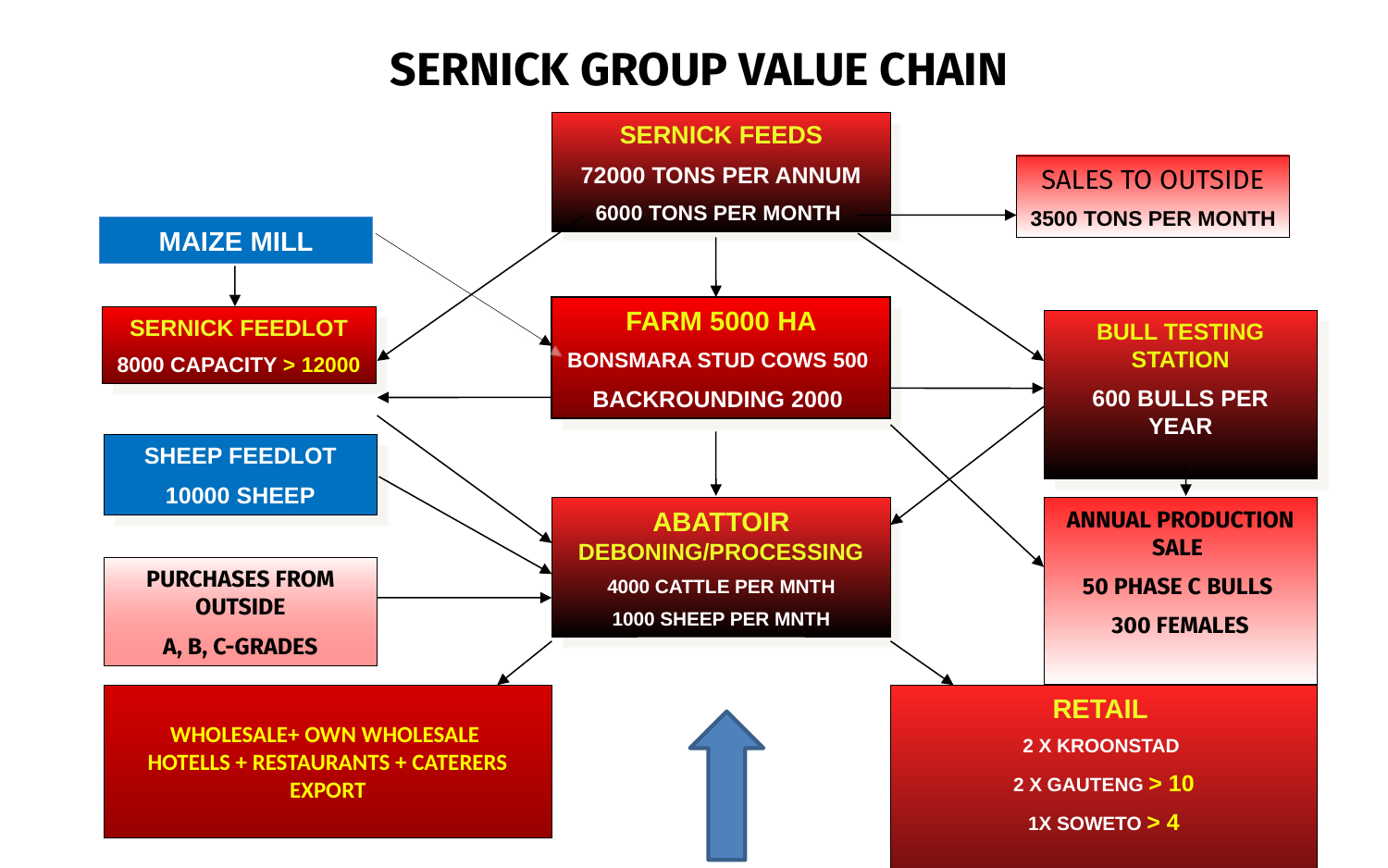

SERNICK GROUP VALUE CHAIN
SERNICK FEEDS
72000 TONS PER ANNUM
6000 TONS PER MONTH
SALES TO OUTSIDE
3500 TONS PER MONTH

MAIZE MILL

FARM 5000 HA
BONSMARA STUD COWS 500
BACKROUNDING 2000
SERNICK FEEDLOT
8000 CAPACITY > 12000
BULL TESTING STATION
600 BULLS PER YEAR

SHEEP FEEDLOT
10000 SHEEP

ABATTOIR DEBONING/PROCESSING
4000 CATTLE PER MNTH
1000 SHEEP PER MNTH
ANNUAL PRODUCTION SALE
50 PHASE C BULLS
300 FEMALES

PURCHASES FROM OUTSIDE
A, B, C-GRADES

WHOLESALE+ OWN WHOLESALE
HOTELLS + RESTAURANTS + CATERERS
EXPORT
RETAIL
2 X KROONSTAD
2 X GAUTENG > 10
1X SOWETO > 4